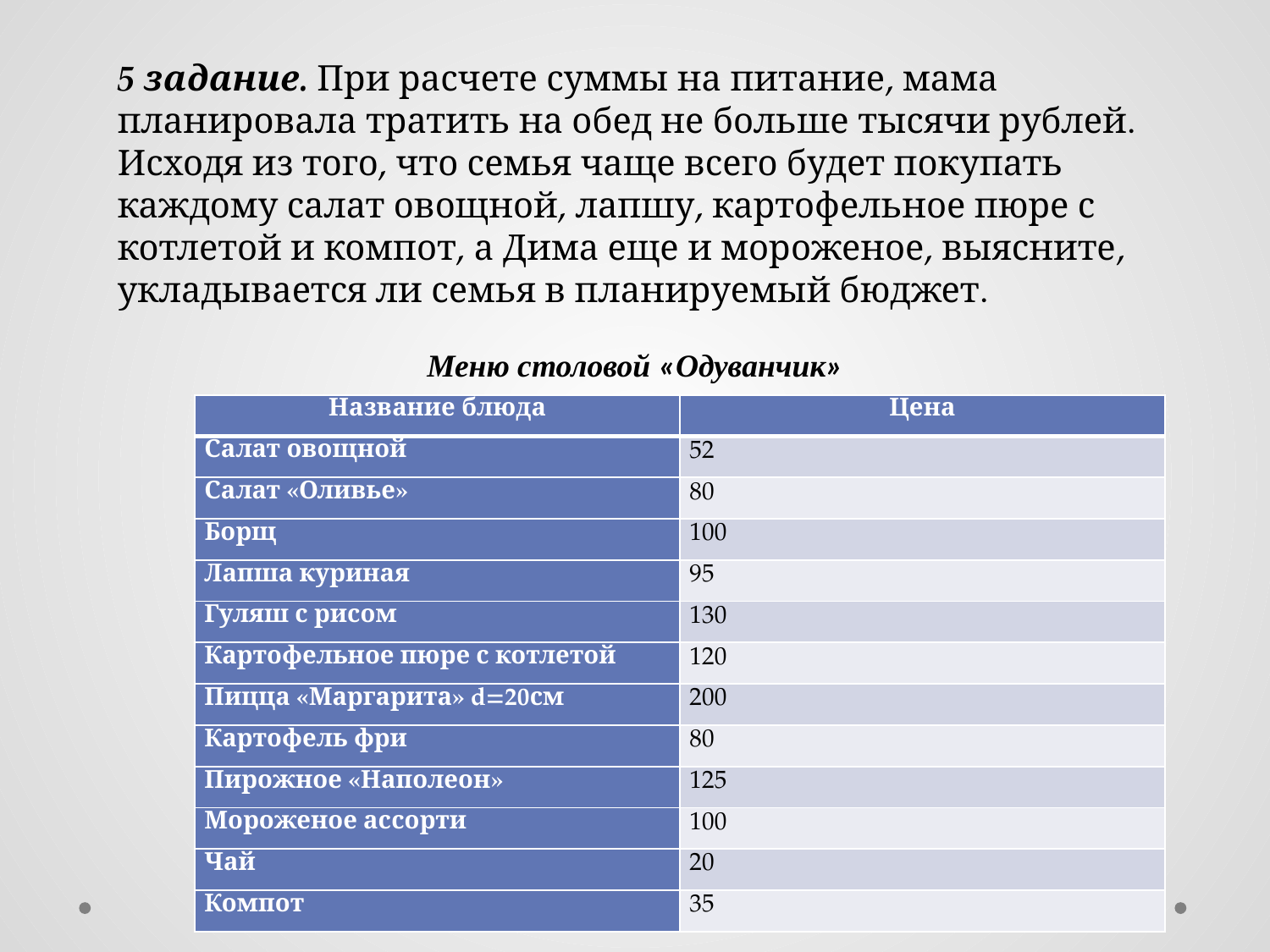

5 задание. При расчете суммы на питание, мама планировала тратить на обед не больше тысячи рублей.
Исходя из того, что семья чаще всего будет покупать каждому салат овощной, лапшу, картофельное пюре с котлетой и компот, а Дима еще и мороженое, выясните, укладывается ли семья в планируемый бюджет.
Меню столовой «Одуванчик»
| Название блюда | Цена |
| --- | --- |
| Салат овощной | 52 |
| Салат «Оливье» | 80 |
| Борщ | 100 |
| Лапша куриная | 95 |
| Гуляш с рисом | 130 |
| Картофельное пюре с котлетой | 120 |
| Пицца «Маргарита» d=20см | 200 |
| Картофель фри | 80 |
| Пирожное «Наполеон» | 125 |
| Мороженое ассорти | 100 |
| Чай | 20 |
| Компот | 35 |